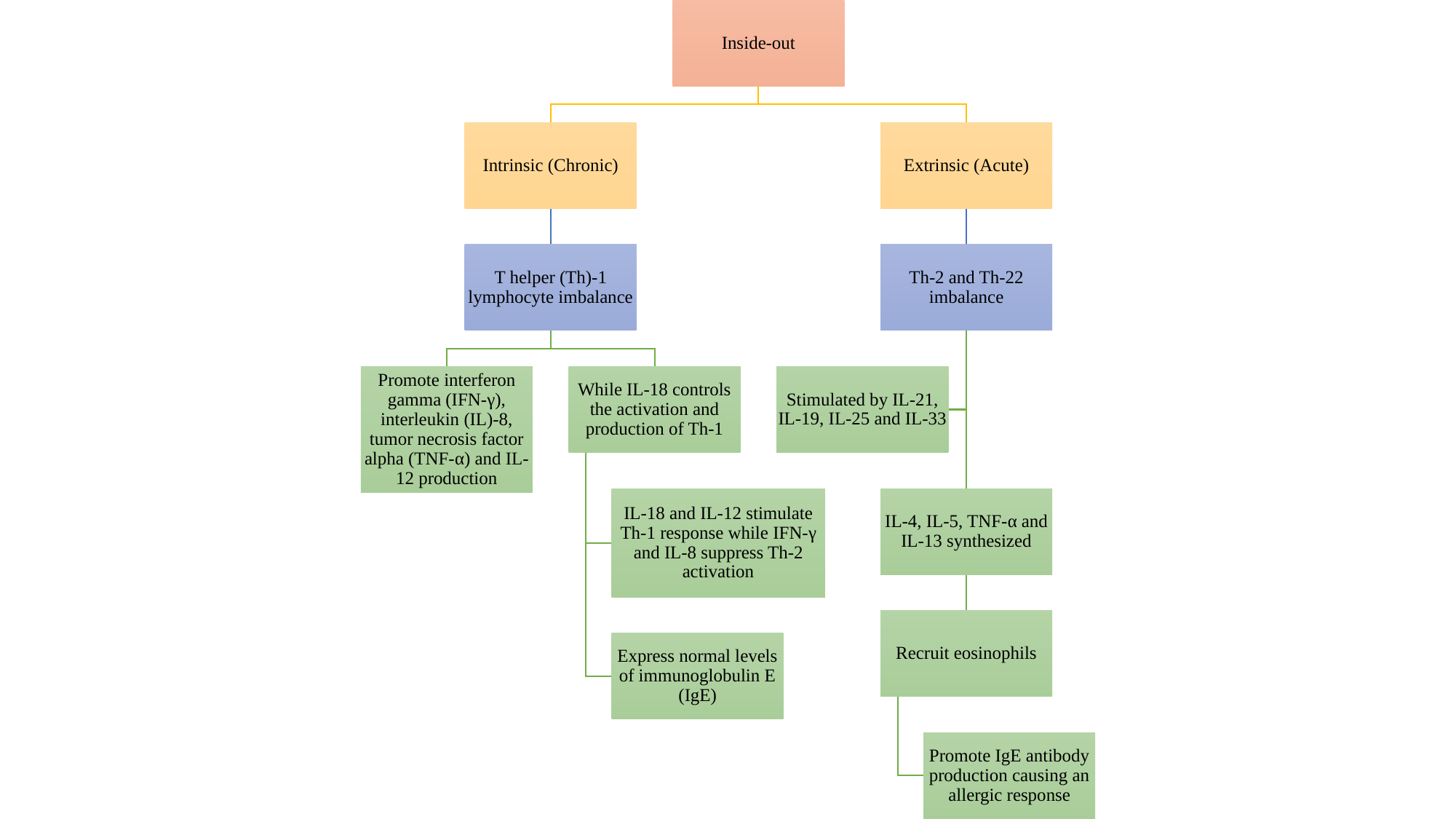

Inside-out
Intrinsic (Chronic)
T helper (Th)-1 lymphocyte imbalance
Promote interferon gamma (IFN-γ), interleukin (IL)-8, tumor necrosis factor alpha (TNF-α) and IL-12 production
While IL-18 controls the activation and production of Th-1
IL-18 and IL-12 stimulate Th-1 response while IFN-γ and IL-8 suppress Th-2 activation
Express normal levels of immunoglobulin E (IgE)
Extrinsic (Acute)
Th-2 and Th-22 imbalance
IL-4, IL-5, TNF-α and IL-13 synthesized
Recruit eosinophils
Promote IgE antibody production causing an allergic response
Stimulated by IL-21, IL-19, IL-25 and IL-33